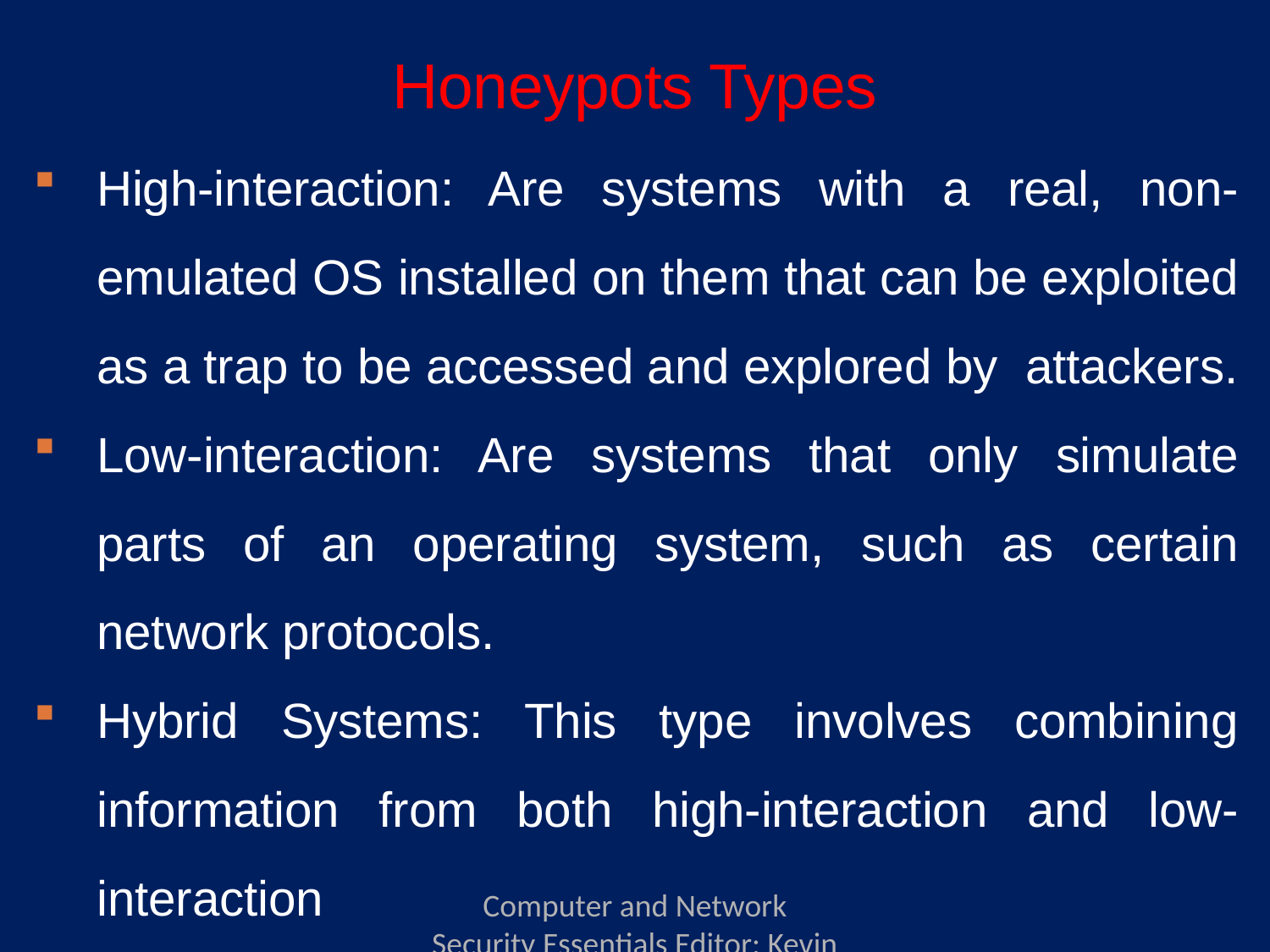

# Honeypots Types
High-interaction: Are systems with a real, non-emulated OS installed on them that can be exploited as a trap to be accessed and explored by  attackers.
Low-interaction: Are systems that only simulate parts of an operating system, such as certain network protocols.
Hybrid Systems: This type involves combining information from both high-interaction and low-interaction
Computer and Network Security Essentials Editor: Kevin Daimi Associate Editors: Guillermo Francia, Levent Ertaul, Luis H. Encinas, Eman El-Sheikh Published by Springer